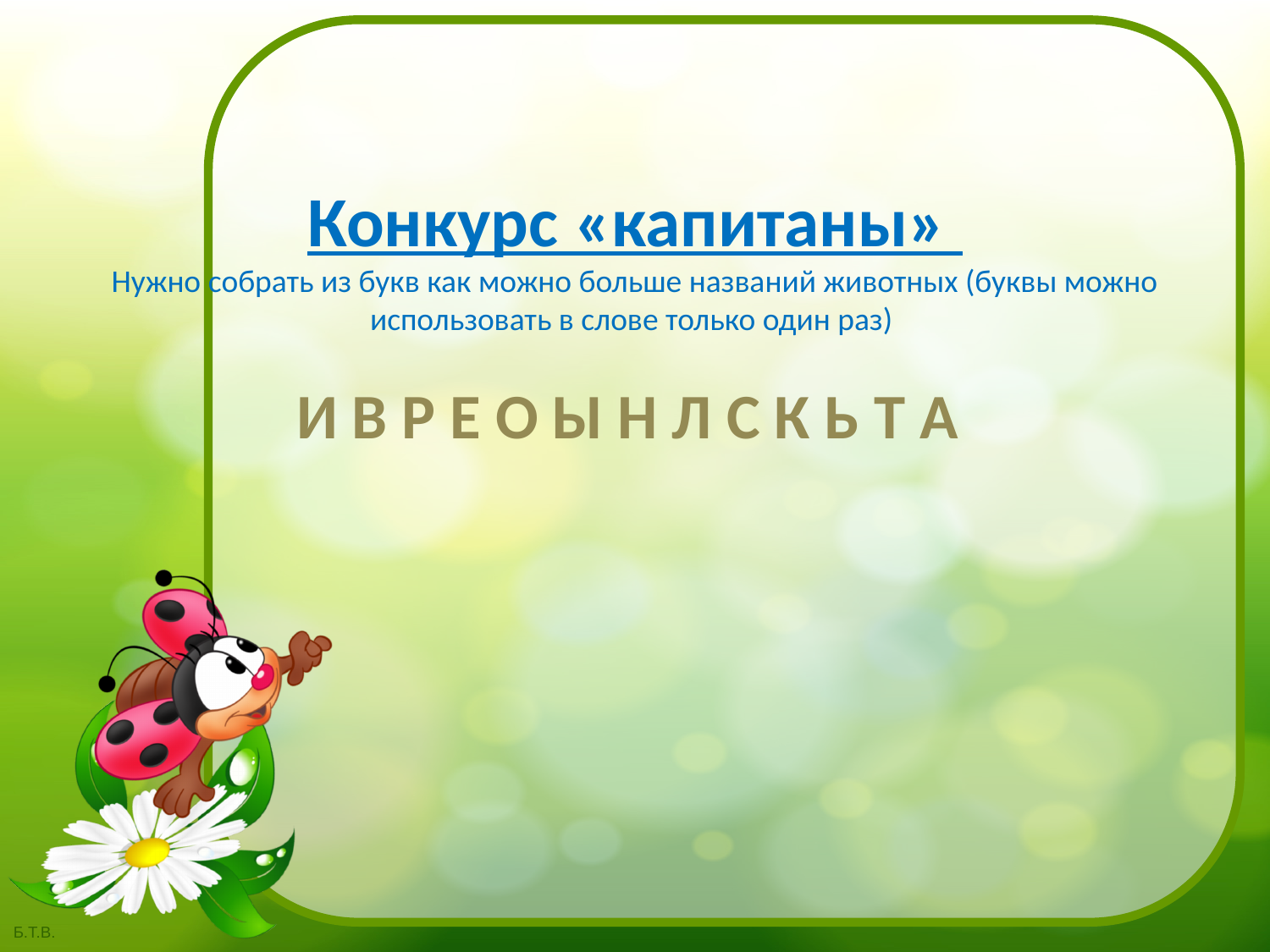

# Конкурс «капитаны» Нужно собрать из букв как можно больше названий животных (буквы можно использовать в слове только один раз) И В Р Е О Ы Н Л С К Ь Т А